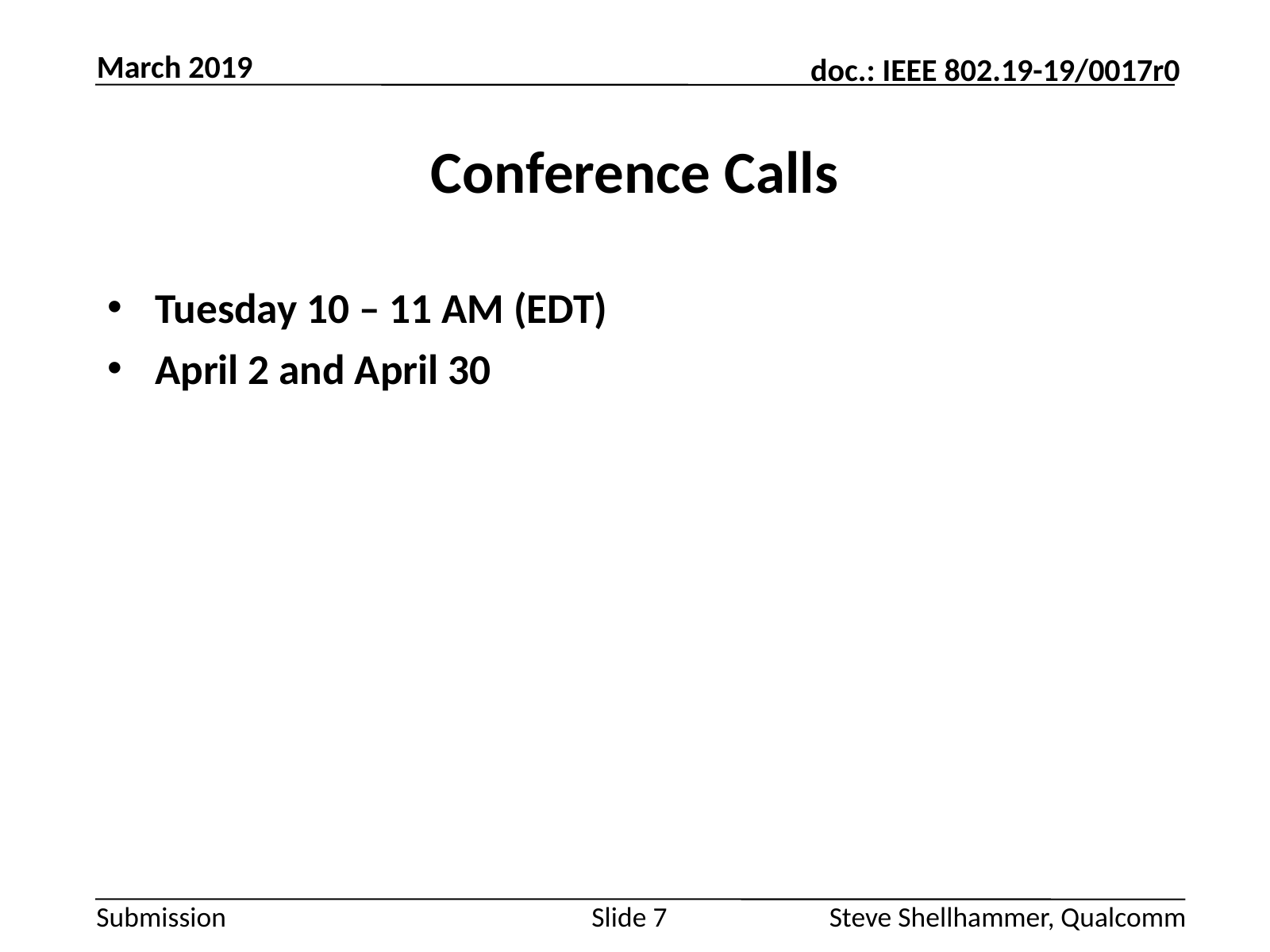

March 2019
# Conference Calls
Tuesday 10 – 11 AM (EDT)
April 2 and April 30

Slide 7
Steve Shellhammer, Qualcomm